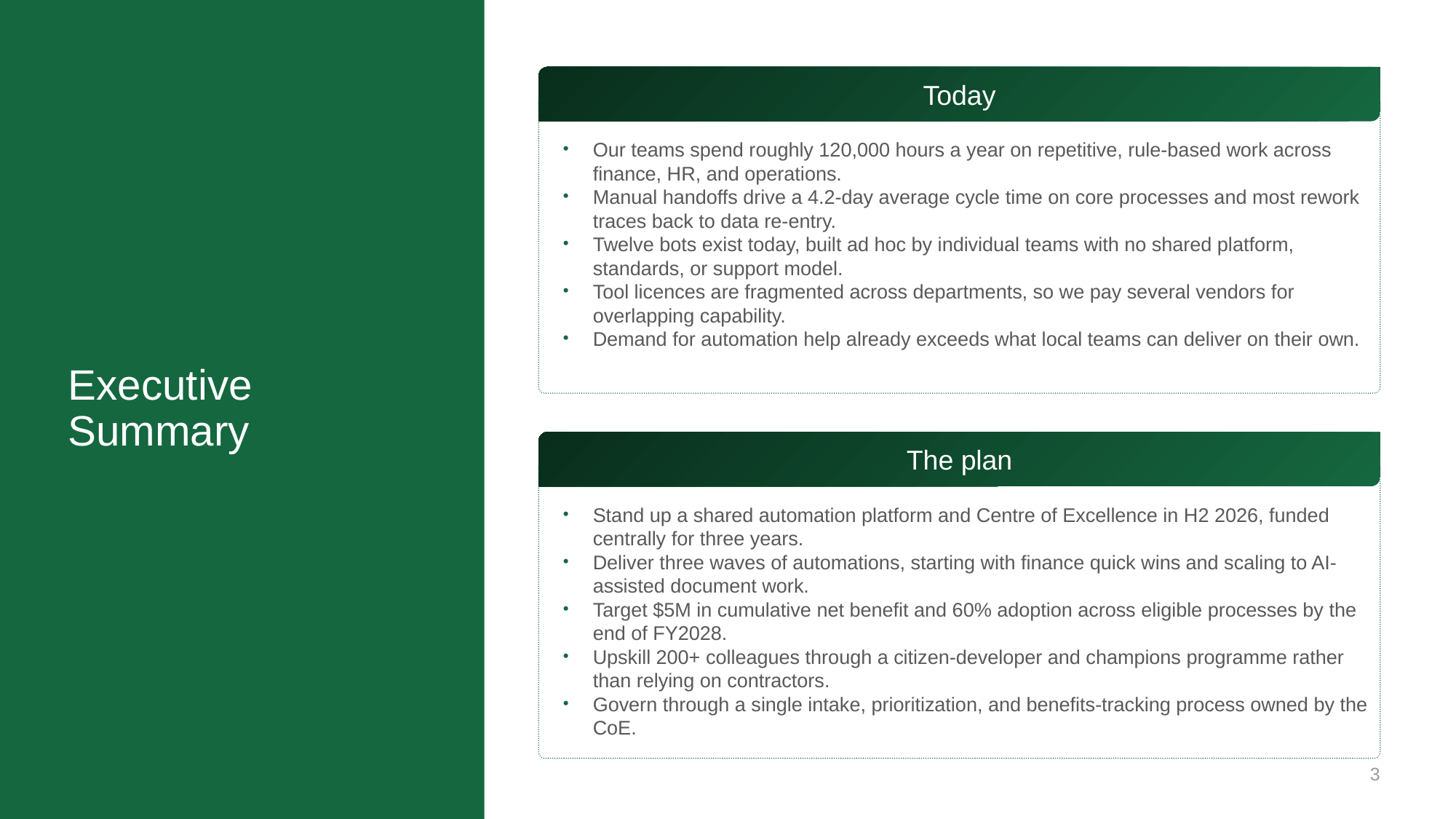

Today

Our teams spend roughly 120,000 hours a year on repetitive, rule-based work across finance, HR, and operations.
Manual handoffs drive a 4.2-day average cycle time on core processes and most rework traces back to data re-entry.
Twelve bots exist today, built ad hoc by individual teams with no shared platform, standards, or support model.
Tool licences are fragmented across departments, so we pay several vendors for overlapping capability.
Demand for automation help already exceeds what local teams can deliver on their own.

# Executive Summary

The plan

Stand up a shared automation platform and Centre of Excellence in H2 2026, funded centrally for three years.
Deliver three waves of automations, starting with finance quick wins and scaling to AI-assisted document work.
Target $5M in cumulative net benefit and 60% adoption across eligible processes by the end of FY2028.
Upskill 200+ colleagues through a citizen-developer and champions programme rather than relying on contractors.
Govern through a single intake, prioritization, and benefits-tracking process owned by the CoE.
3